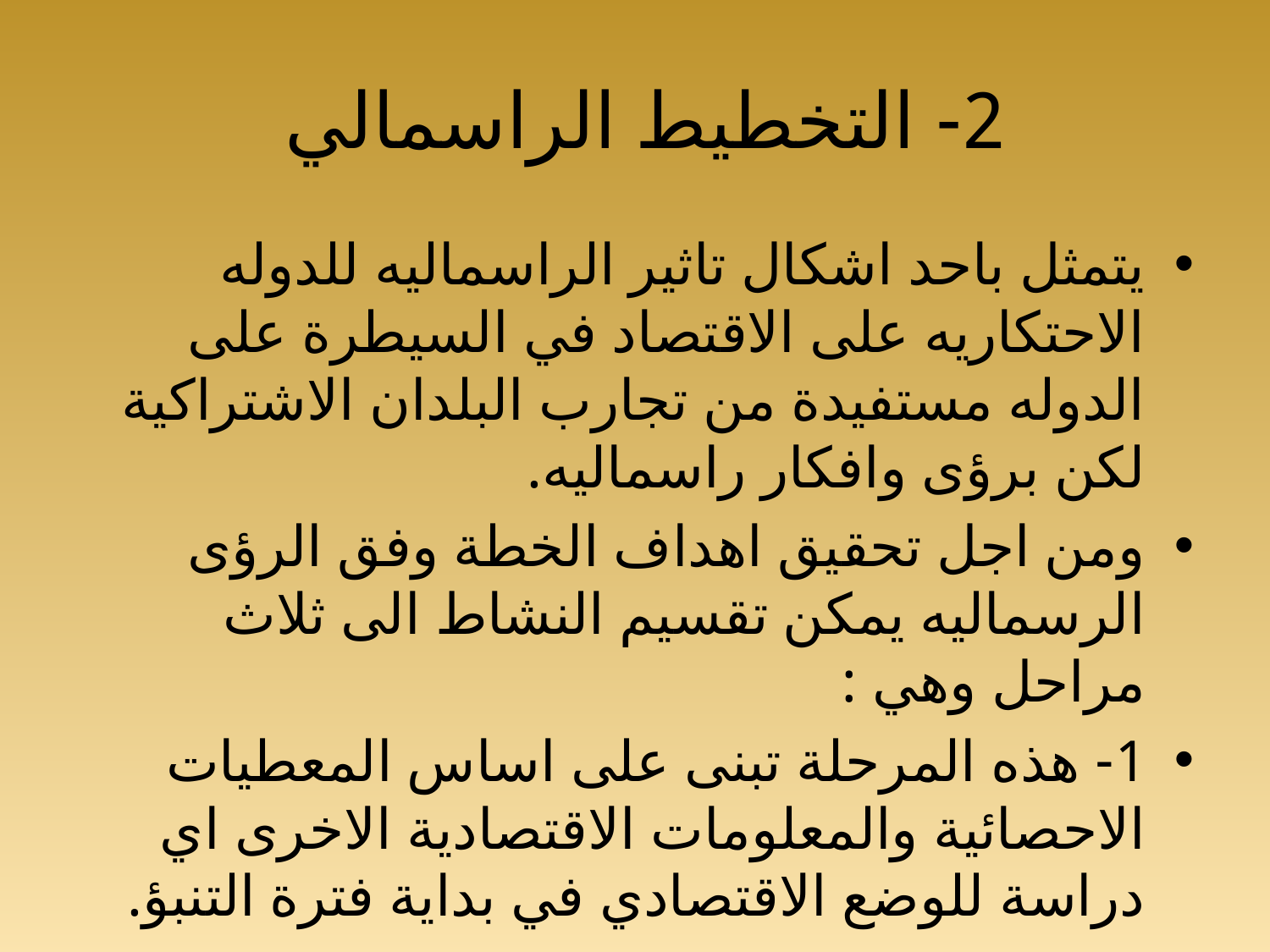

# 2- التخطيط الراسمالي
يتمثل باحد اشكال تاثير الراسماليه للدوله الاحتكاريه على الاقتصاد في السيطرة على الدوله مستفيدة من تجارب البلدان الاشتراكية لكن برؤى وافكار راسماليه.
ومن اجل تحقيق اهداف الخطة وفق الرؤى الرسماليه يمكن تقسيم النشاط الى ثلاث مراحل وهي :
1- هذه المرحلة تبنى على اساس المعطيات الاحصائية والمعلومات الاقتصادية الاخرى اي دراسة للوضع الاقتصادي في بداية فترة التنبؤ.